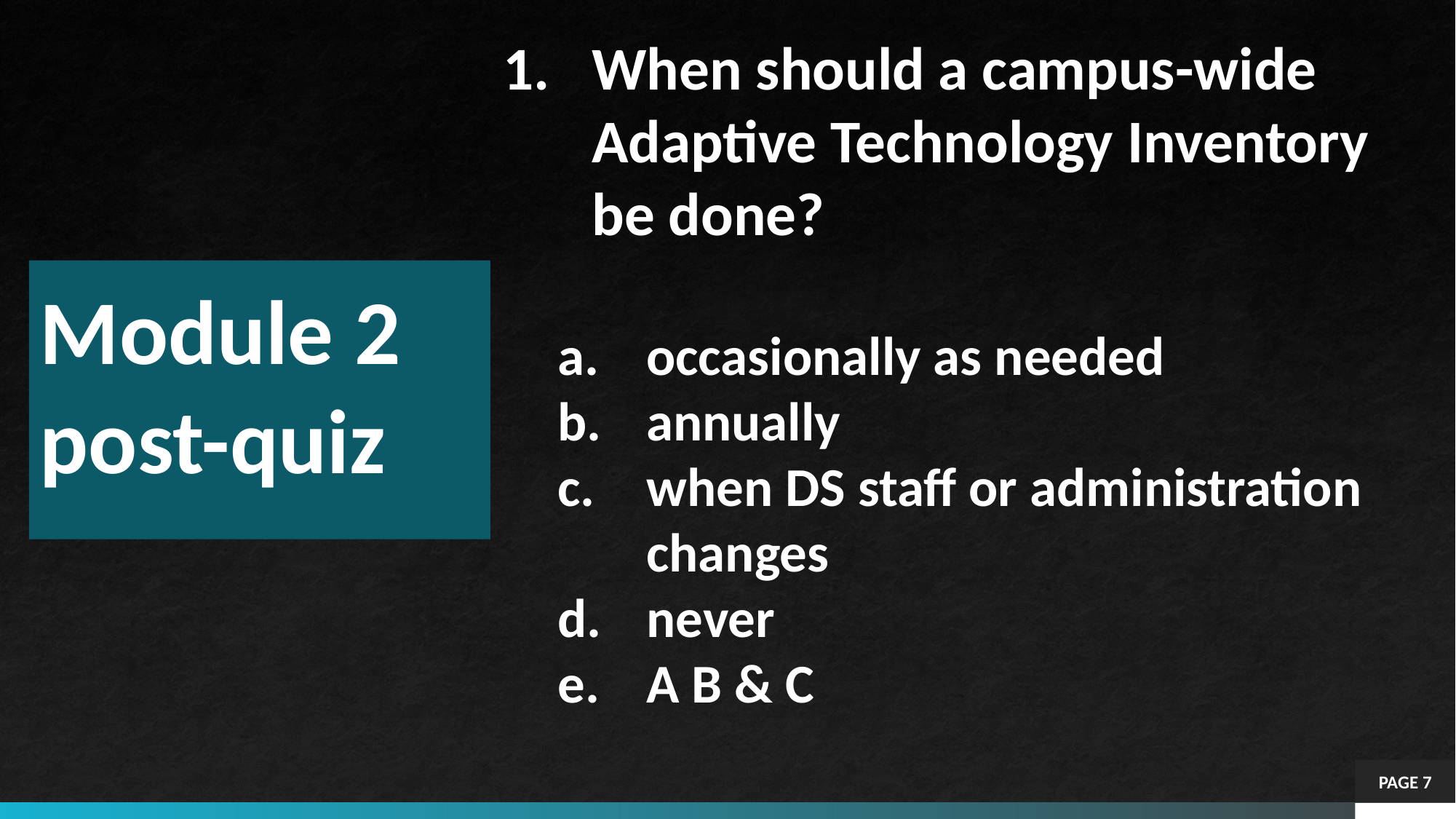

When should a campus-wide Adaptive Technology Inventory be done?

occasionally as needed
annually
when DS staff or administration changes
never
A B & C

# Module 2 post-quiz
PAGE 7